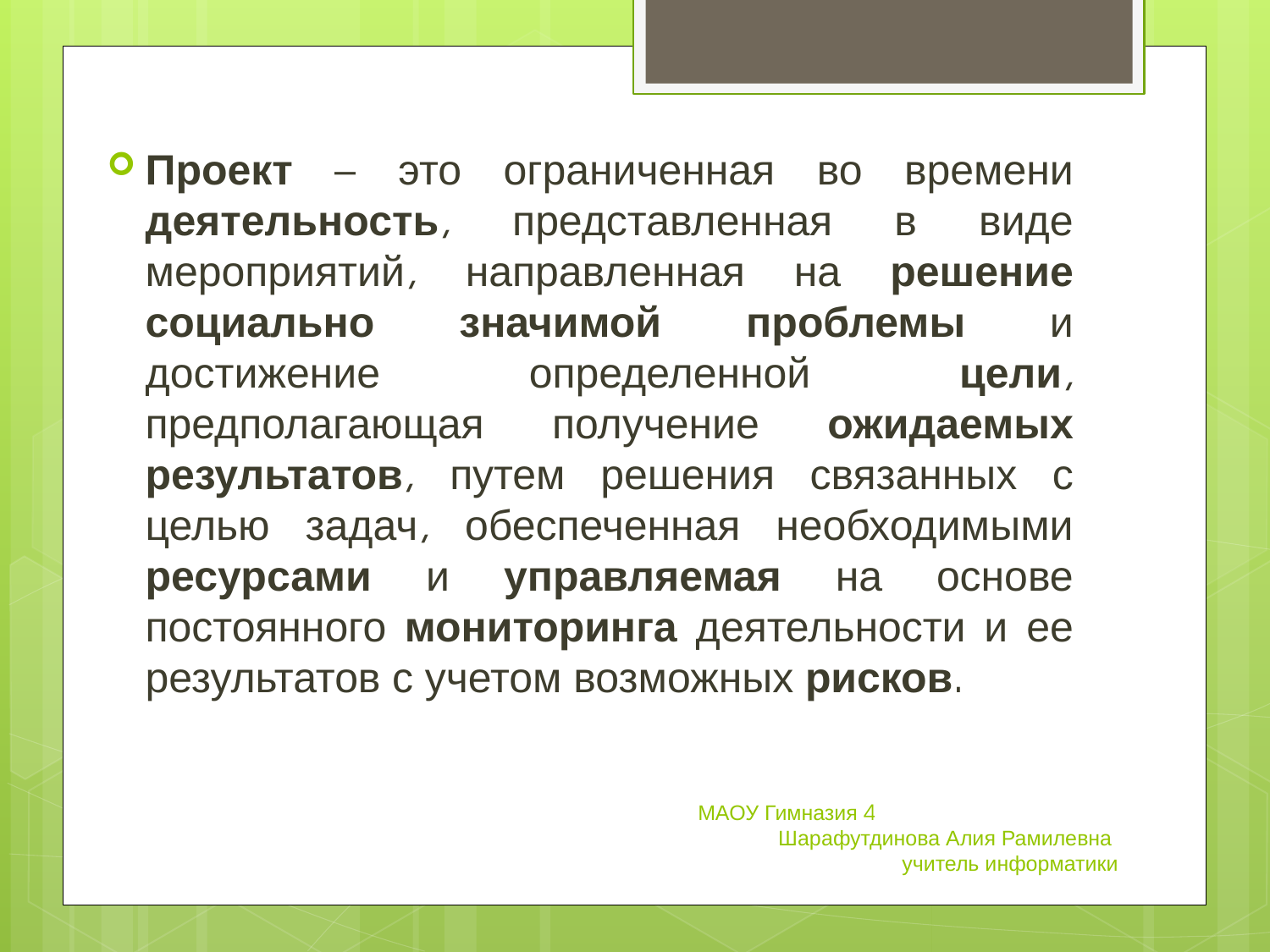

Проект – это ограниченная во времени деятельность, представленная в виде мероприятий, направленная на решение социально значимой проблемы и достижение определенной цели, предполагающая получение ожидаемых результатов, путем решения связанных с целью задач, обеспеченная необходимыми ресурсами и управляемая на основе постоянного мониторинга деятельности и ее результатов с учетом возможных рисков.

МАОУ Гимназия 4                                          Шарафутдинова Алия Рамилевна
учитель информатики